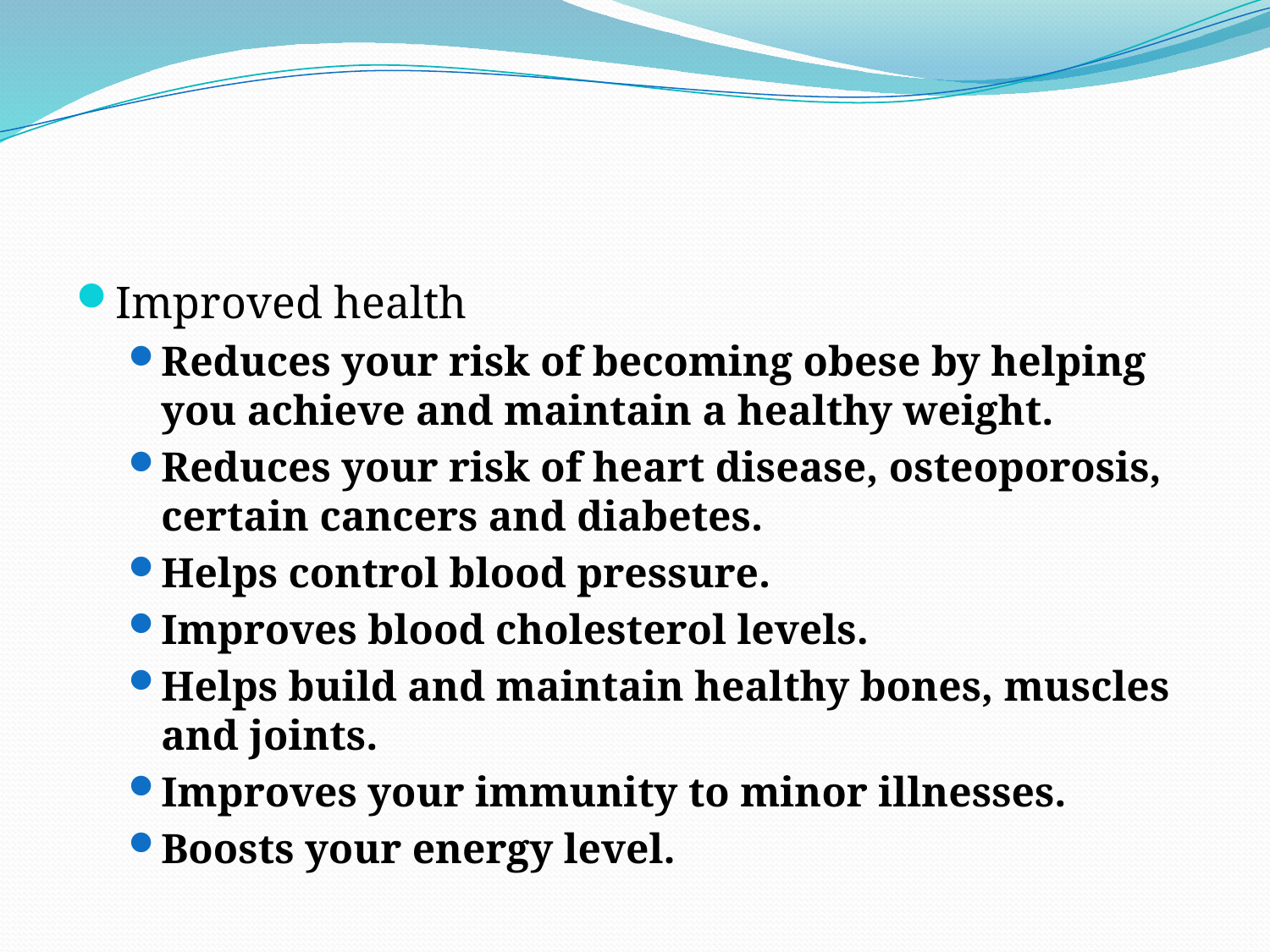

#
Improved health
Reduces your risk of becoming obese by helping you achieve and maintain a healthy weight.
Reduces your risk of heart disease, osteoporosis, certain cancers and diabetes.
Helps control blood pressure.
Improves blood cholesterol levels.
Helps build and maintain healthy bones, muscles and joints.
Improves your immunity to minor illnesses.
Boosts your energy level.